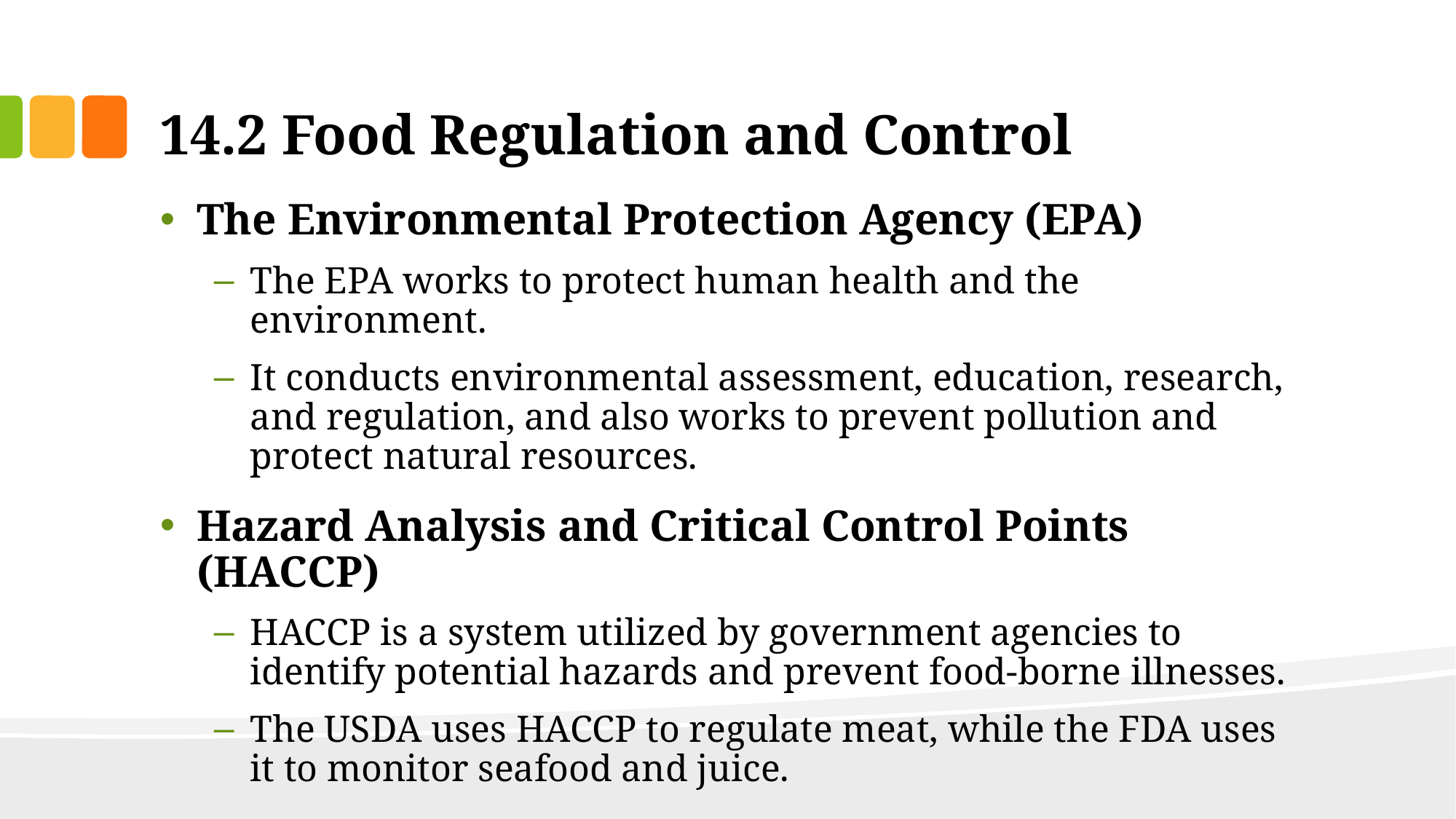

# 14.2 Food Regulation and Control
The Environmental Protection Agency (EPA)
The EPA works to protect human health and the environment.
It conducts environmental assessment, education, research, and regulation, and also works to prevent pollution and protect natural resources.
Hazard Analysis and Critical Control Points (HACCP)
HACCP is a system utilized by government agencies to identify potential hazards and prevent food-borne illnesses.
The USDA uses HACCP to regulate meat, while the FDA uses it to monitor seafood and juice.